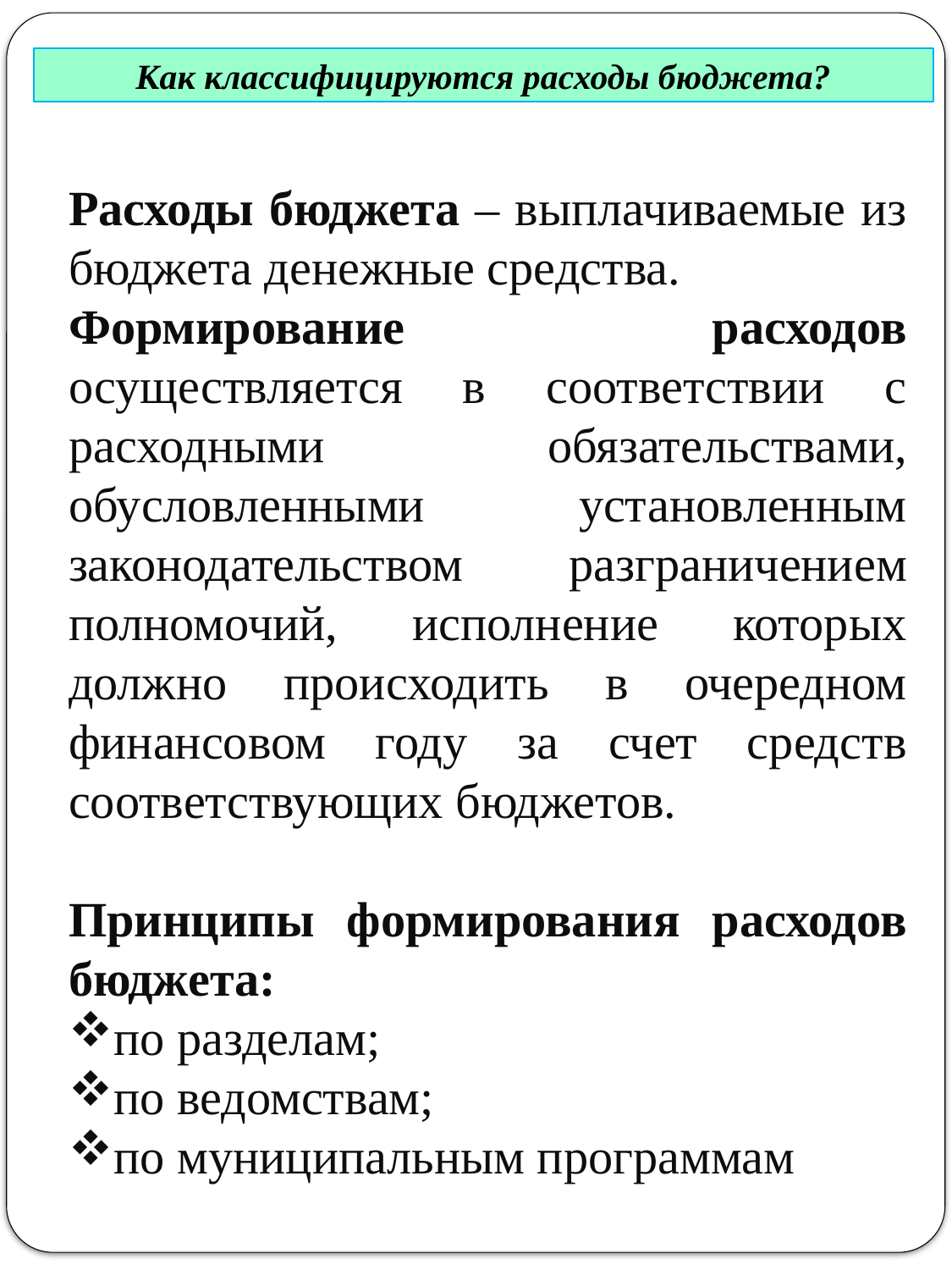

Как классифицируются расходы бюджета?
Расходы бюджета – выплачиваемые из бюджета денежные средства.
Формирование расходов осуществляется в соответствии с расходными обязательствами, обусловленными установленным законодательством разграничением полномочий, исполнение которых должно происходить в очередном финансовом году за счет средств соответствующих бюджетов.

Принципы формирования расходов бюджета:
по разделам;
по ведомствам;
по муниципальным программам